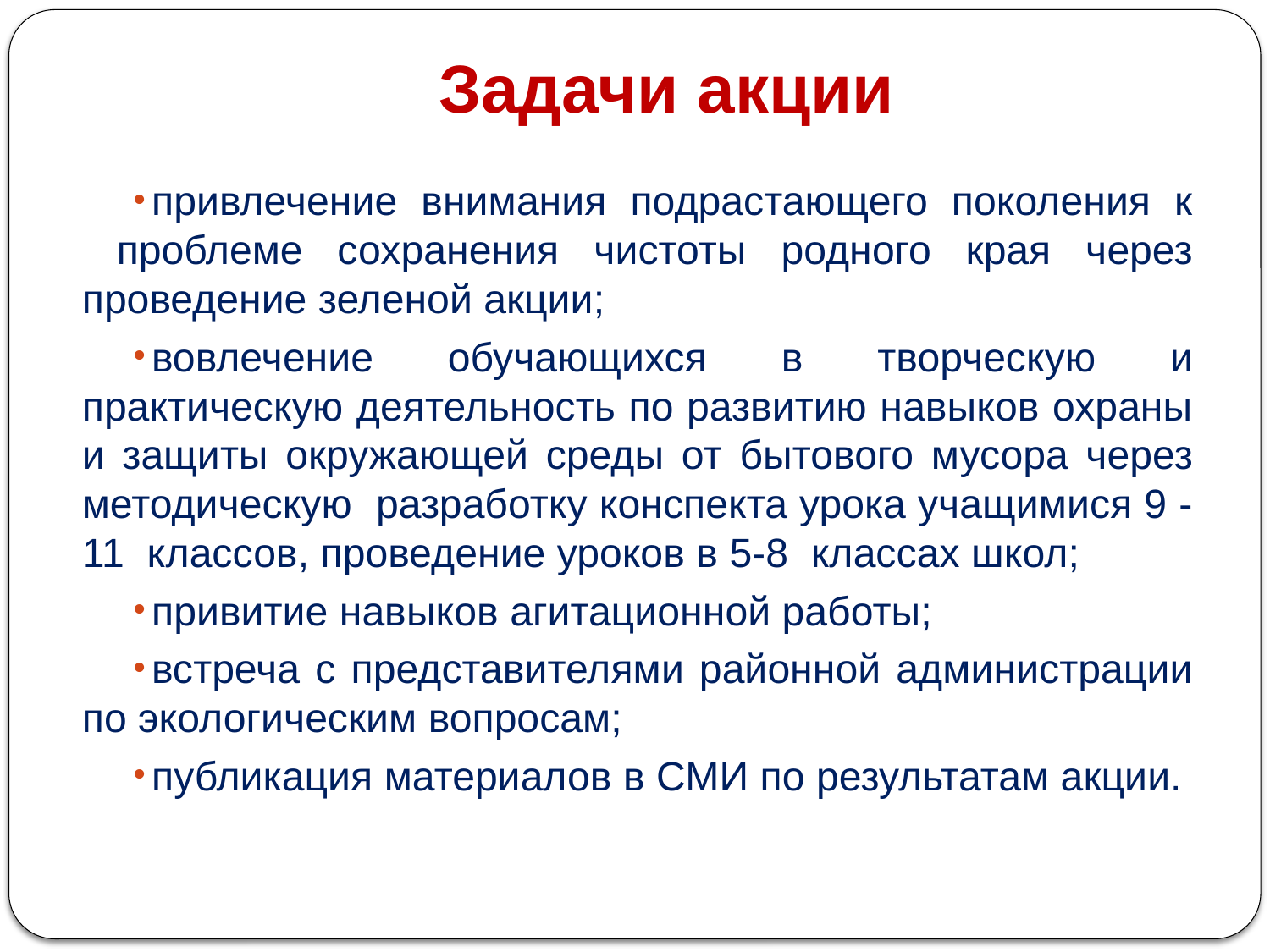

# Задачи акции
привлечение  внимания  подрастающего  поколения  к  проблеме сохранения чистоты родного края через проведение зеленой акции;
вовлечение обучающихся в творческую и практическую деятельность по развитию навыков охраны и защиты окружающей среды от бытового мусора через методическую  разработку конспекта урока учащимися 9 - 11  классов, проведение уроков в 5-8  классах школ;
привитие навыков агитационной работы;
встреча с представителями районной администрации по экологическим вопросам;
публикация материалов в СМИ по результатам акции.